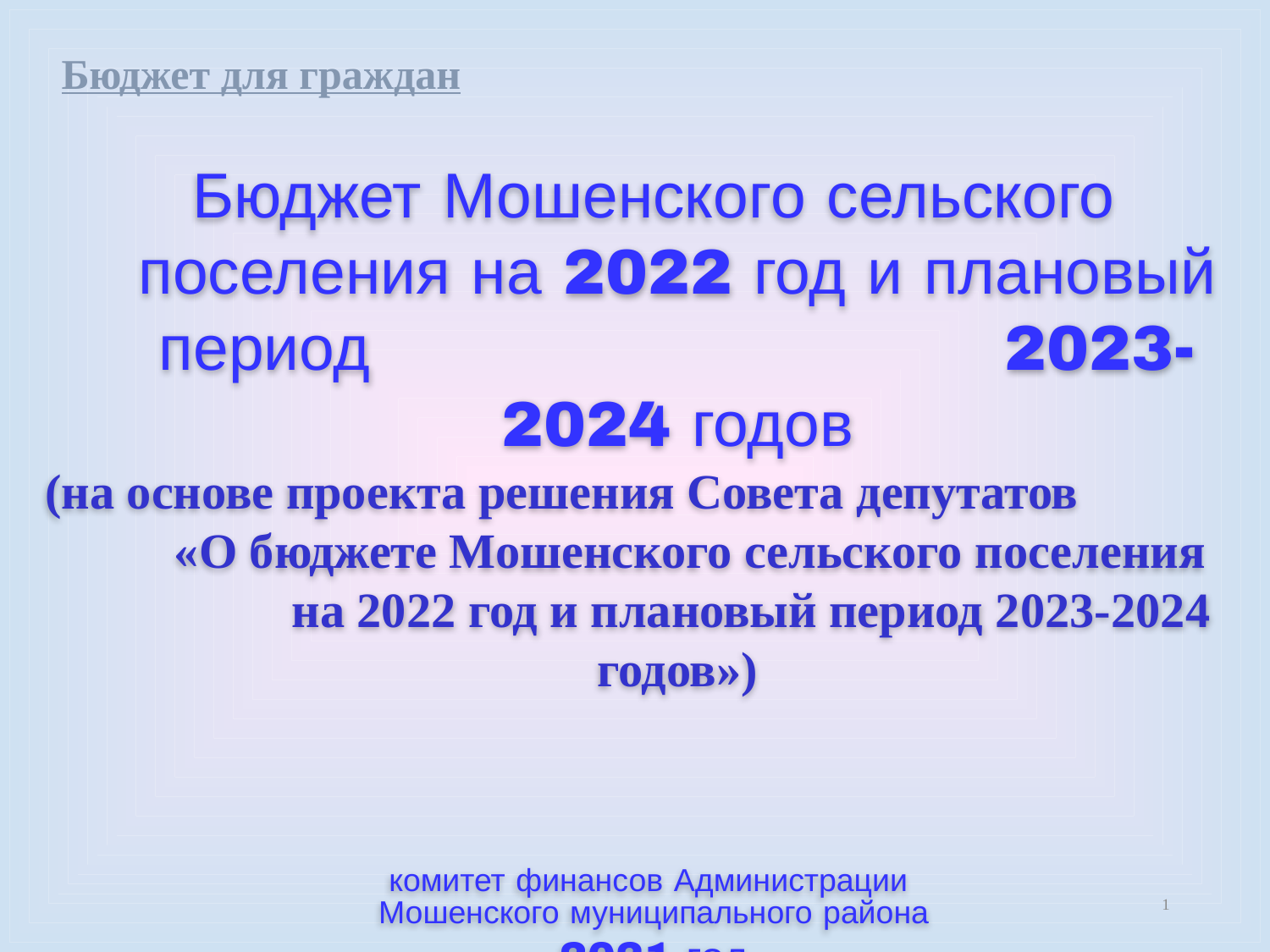

Бюджет для граждан

Бюджет Мошенского сельского поселения на 2022 год и плановый период                              2023-2024 годов
(на основе проекта решения Совета депутатов                       «О бюджете Мошенского сельского поселения                  на 2022 год и плановый период 2023-2024 годов»)

комитет финансов Администрации
Мошенского муниципального района
2021 год
1